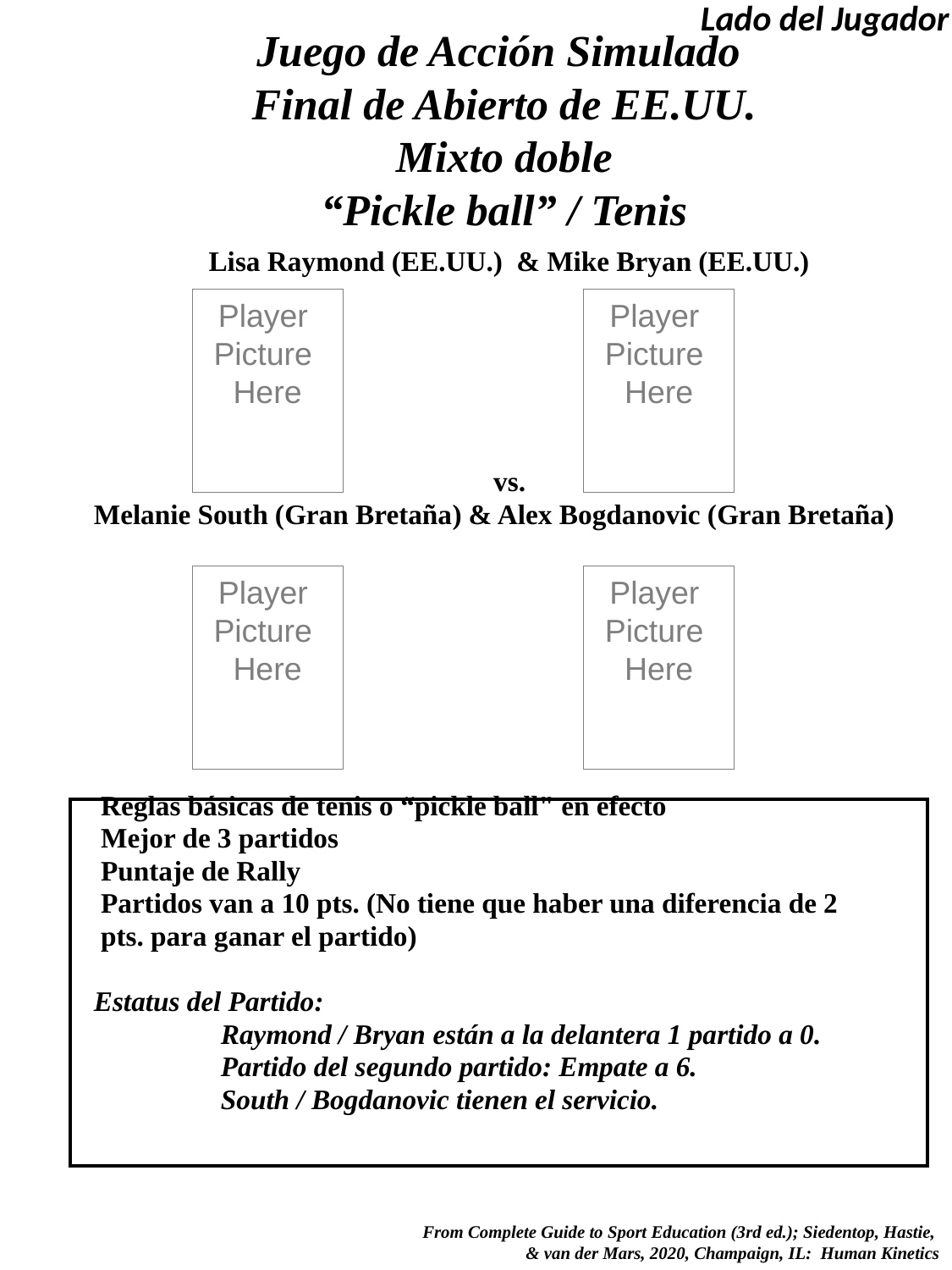

Lado del Jugador
# Juego de Acción Simulado Final de Abierto de EE.UU. Mixto doble “Pickle ball” / Tenis
Lisa Raymond (EE.UU.)  & Mike Bryan (EE.UU.)

vs.
Melanie South (Gran Bretaña) & Alex Bogdanovic (Gran Bretaña)

 Reglas básicas de tenis o “pickle ball" en efecto
 Mejor de 3 partidos
 Puntaje de Rally
 Partidos van a 10 pts. (No tiene que haber una diferencia de 2
 pts. para ganar el partido)

Estatus del Partido:
	Raymond / Bryan están a la delantera 1 partido a 0.
	Partido del segundo partido: Empate a 6.
	South / Bogdanovic tienen el servicio.
Player
Picture
Here

Player
Picture
Here

Player
Picture
Here

Player
Picture
Here

 From Complete Guide to Sport Education (3rd ed.); Siedentop, Hastie,
& van der Mars, 2020, Champaign, IL:  Human Kinetics